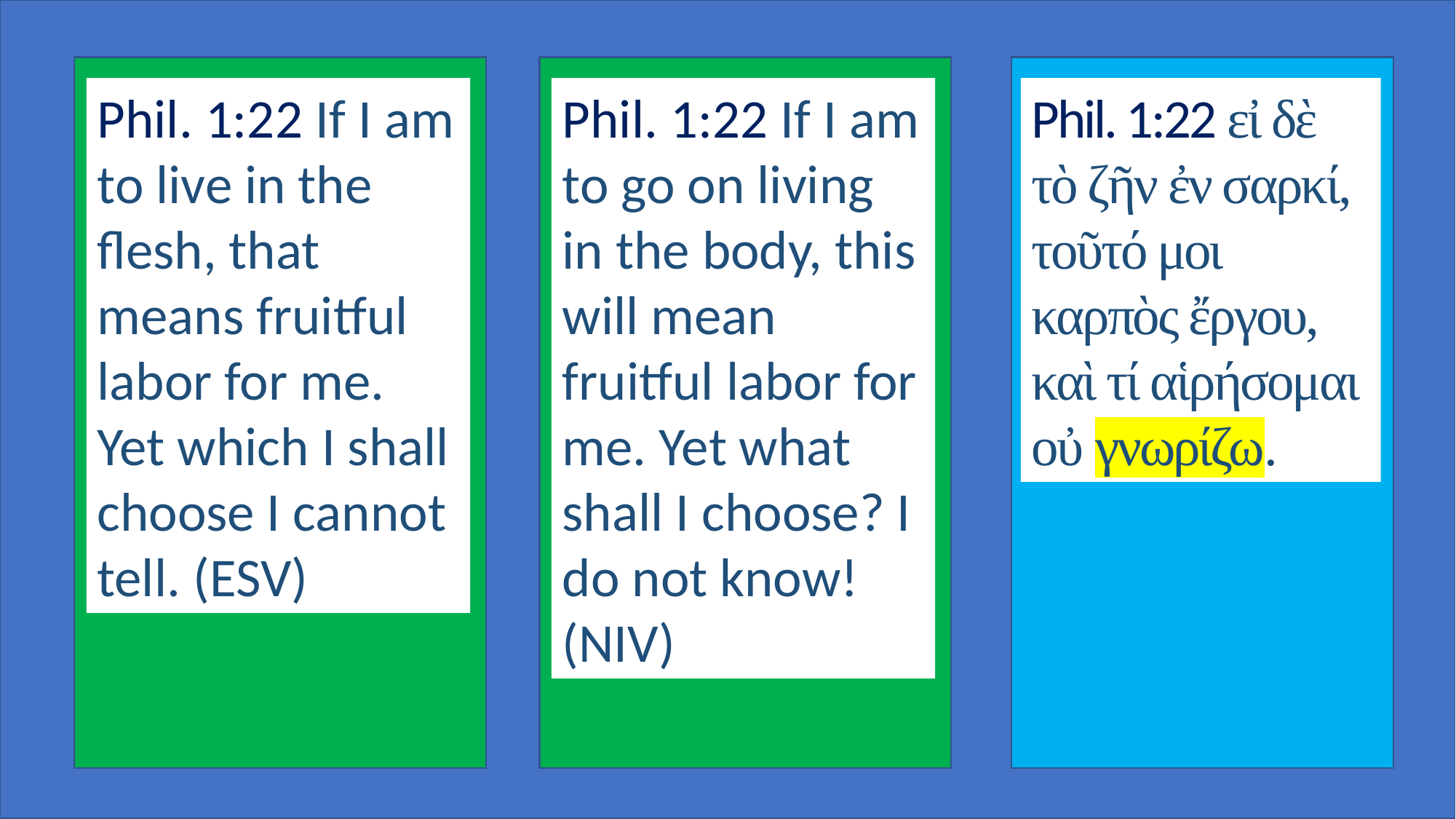

Phil. 1:22 εἰ δὲ τὸ ζῆν ἐν σαρκί, τοῦτό μοι καρπὸς ἔργου, καὶ τί αἱρήσομαι οὐ γνωρίζω.
Phil. 1:22 If I am to live in the flesh, that means fruitful labor for me. Yet which I shall choose I cannot tell. (ESV)
Phil. 1:22 If I am to go on living in the body, this will mean fruitful labor for me. Yet what shall I choose? I do not know! (NIV)